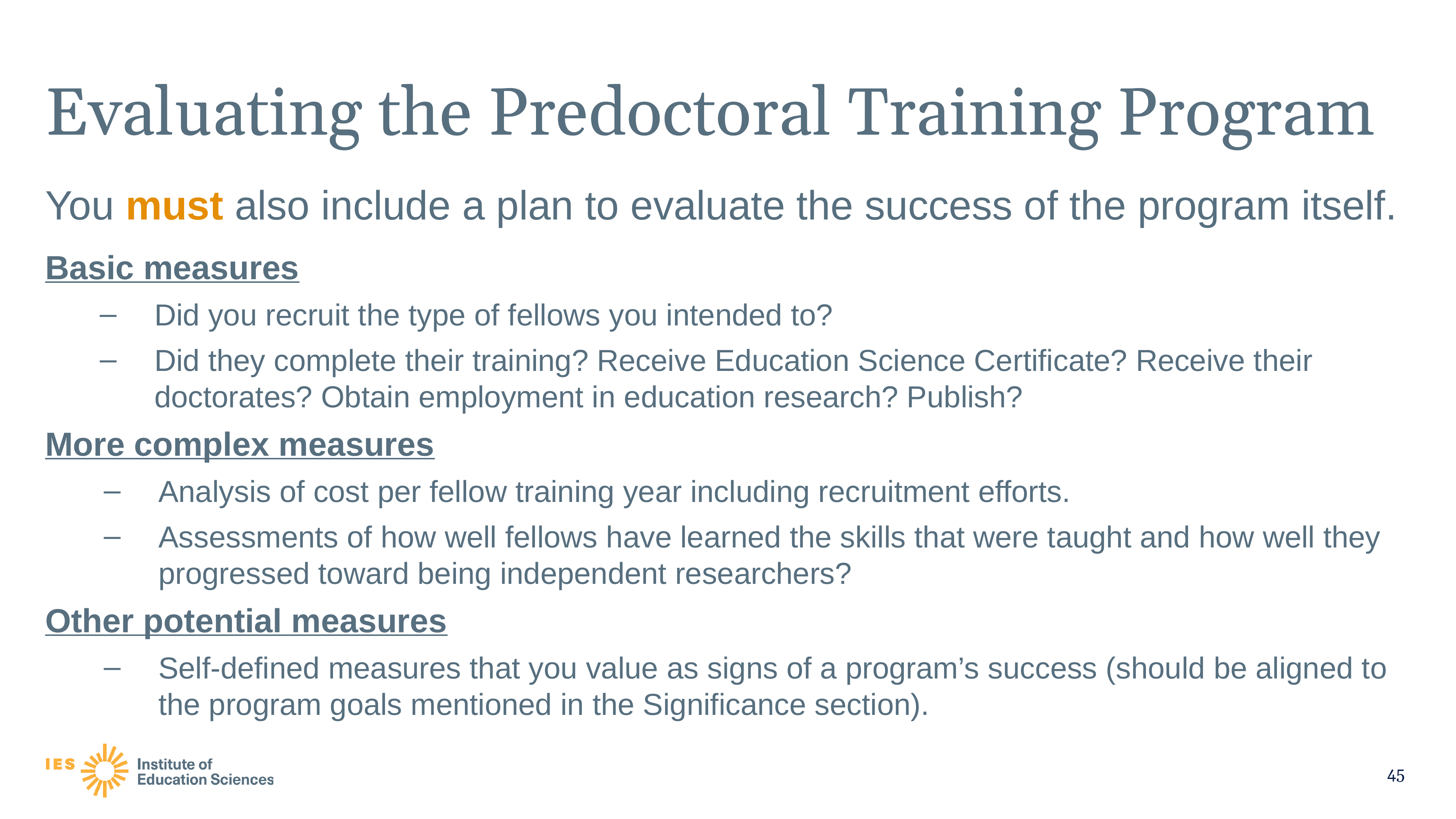

# Evaluating the Predoctoral Training Program
You must also include a plan to evaluate the success of the program itself.
Basic measures
Did you recruit the type of fellows you intended to?
Did they complete their training? Receive Education Science Certificate? Receive their doctorates? Obtain employment in education research? Publish?
More complex measures
Analysis of cost per fellow training year including recruitment efforts.
Assessments of how well fellows have learned the skills that were taught and how well they progressed toward being independent researchers?
Other potential measures
Self-defined measures that you value as signs of a program’s success (should be aligned to the program goals mentioned in the Significance section).
45